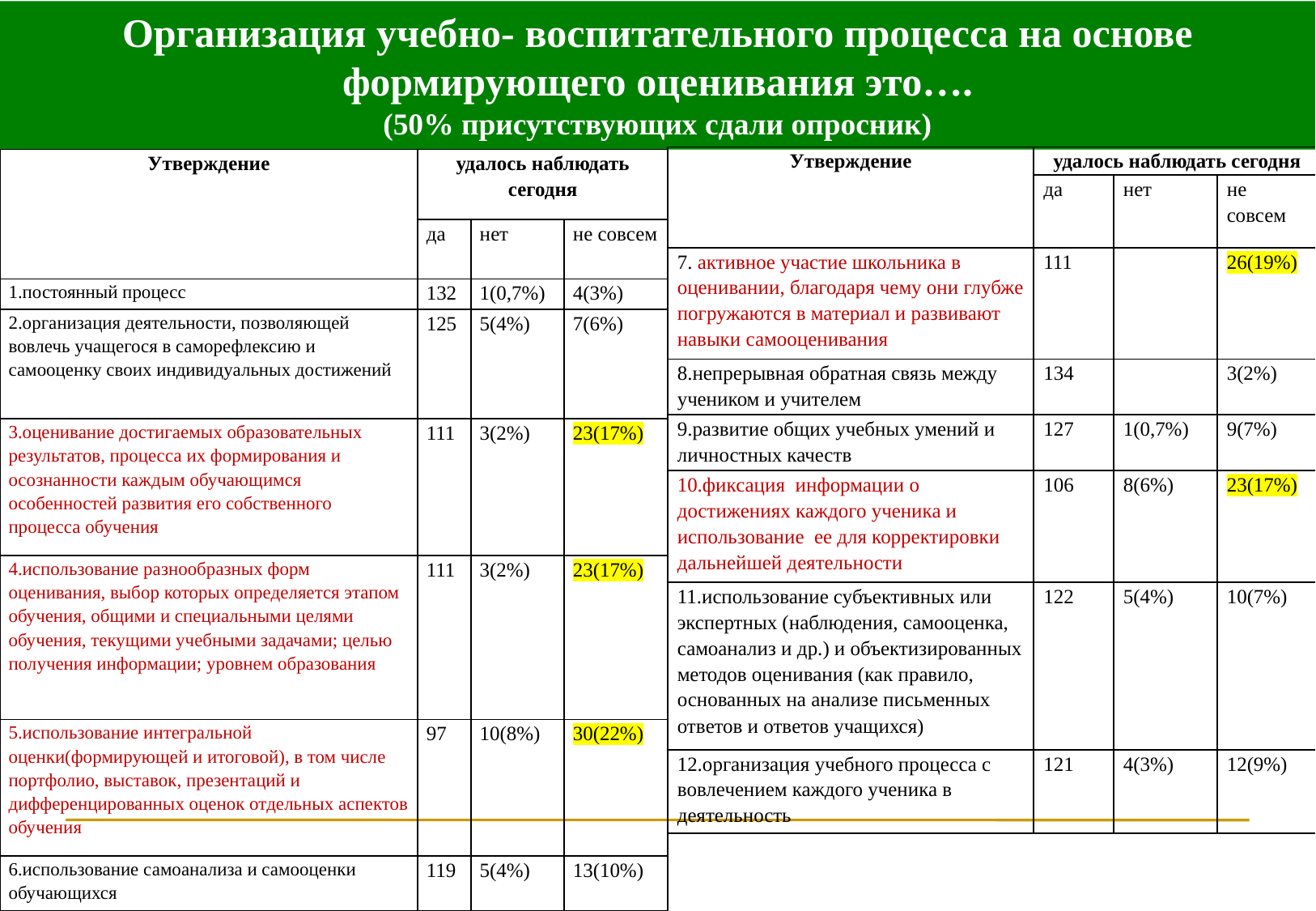

# Организация учебно- воспитательного процесса на основе формирующего оценивания это…. (50% присутствующих сдали опросник)
| Утверждение | удалось наблюдать сегодня |  |  |
| --- | --- | --- | --- |
|  | да | нет | не совсем |
| 7. активное участие школьника в оценивании, благодаря чему они глубже погружаются в материал и развивают навыки самооценивания | 111 |  | 26(19%) |
| 8.непрерывная обратная связь между учеником и учителем | 134 |  | 3(2%) |
| 9.развитие общих учебных умений и личностных качеств | 127 | 1(0,7%) | 9(7%) |
| 10.фиксация информации о достижениях каждого ученика и использование ее для корректировки дальнейшей деятельности | 106 | 8(6%) | 23(17%) |
| 11.использование субъективных или экспертных (наблюдения, самооценка, самоанализ и др.) и объектизированных методов оценивания (как правило, основанных на анализе письменных ответов и ответов учащихся) | 122 | 5(4%) | 10(7%) |
| 12.организация учебного процесса с вовлечением каждого ученика в деятельность | 121 | 4(3%) | 12(9%) |
| Утверждение | удалось наблюдать сегодня |  |  |
| --- | --- | --- | --- |
|  | да | нет | не совсем |
| 1.постоянный процесс | 132 | 1(0,7%) | 4(3%) |
| 2.организация деятельности, позволяющей вовлечь учащегося в саморефлексию и самооценку своих индивидуальных достижений | 125 | 5(4%) | 7(6%) |
| 3.оценивание достигаемых образовательных результатов, процесса их формирования и осознанности каждым обучающимся особенностей развития его собственного процесса обучения | 111 | 3(2%) | 23(17%) |
| 4.использование разнообразных форм оценивания, выбор которых определяется этапом обучения, общими и специальными целями обучения, текущими учебными задачами; целью получения информации; уровнем образования | 111 | 3(2%) | 23(17%) |
| 5.использование интегральной оценки(формирующей и итоговой), в том числе портфолио, выставок, презентаций и дифференцированных оценок отдельных аспектов обучения | 97 | 10(8%) | 30(22%) |
| 6.использование самоанализа и самооценки обучающихся | 119 | 5(4%) | 13(10%) |